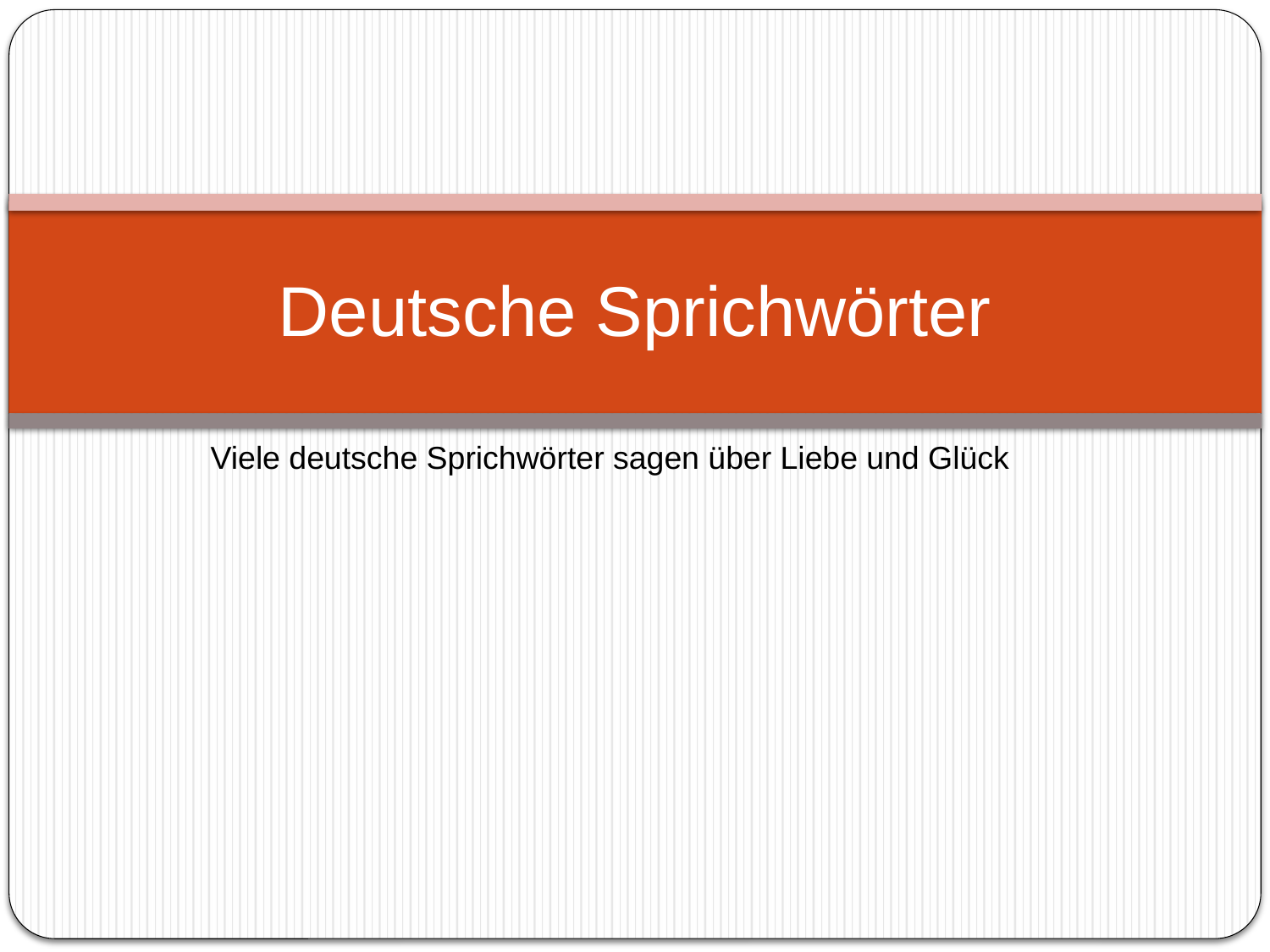

# Deutsche Sprichwörter
Viele deutsche Sprichwörter sagen über Liebe und Glück